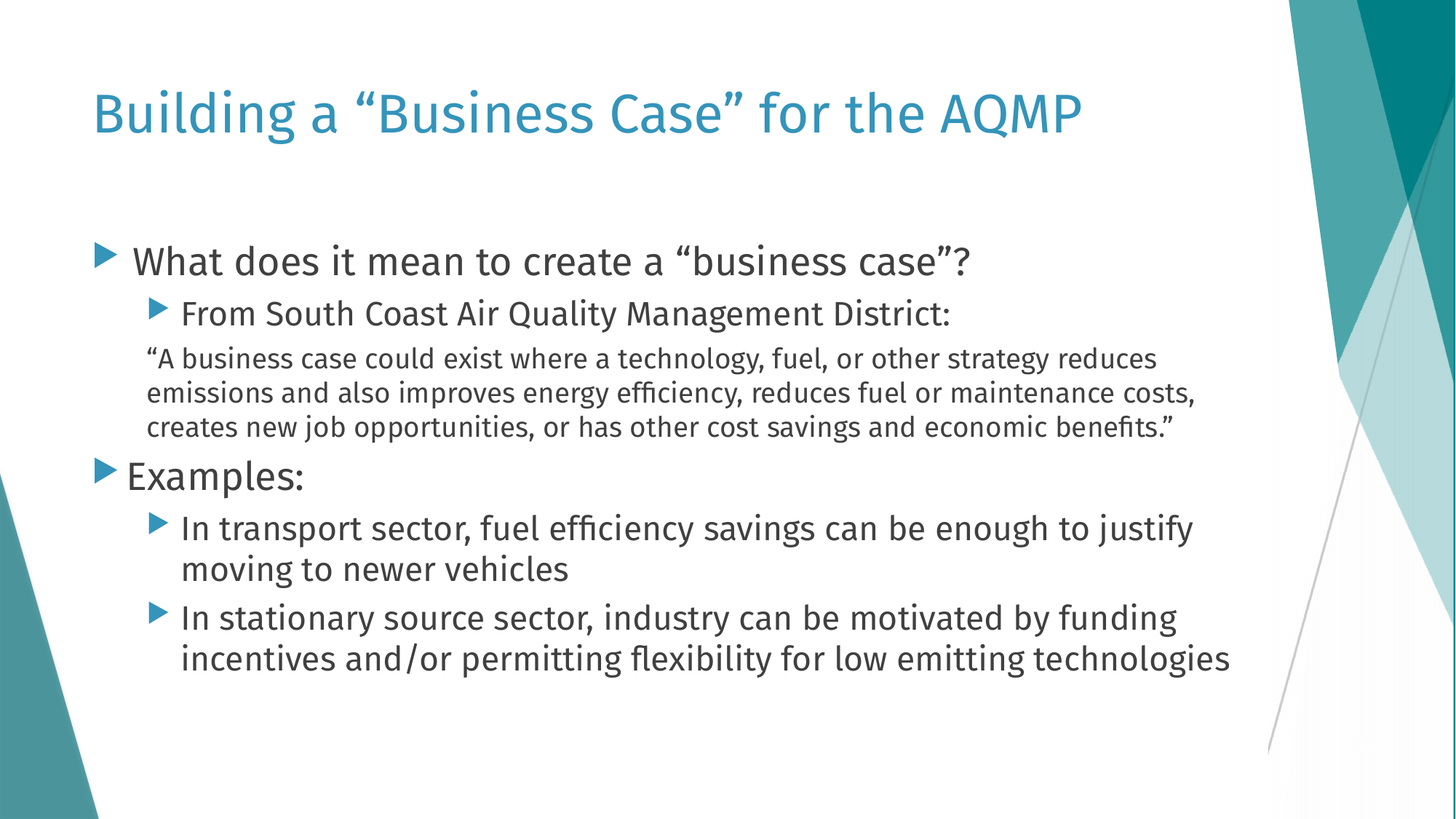

# Building a “Business Case” for the AQMP
What does it mean to create a “business case”?
From South Coast Air Quality Management District:
“A business case could exist where a technology, fuel, or other strategy reduces emissions and also improves energy efficiency, reduces fuel or maintenance costs, creates new job opportunities, or has other cost savings and economic benefits.”
Examples:
In transport sector, fuel efficiency savings can be enough to justify moving to newer vehicles
In stationary source sector, industry can be motivated by funding incentives and/or permitting flexibility for low emitting technologies

34